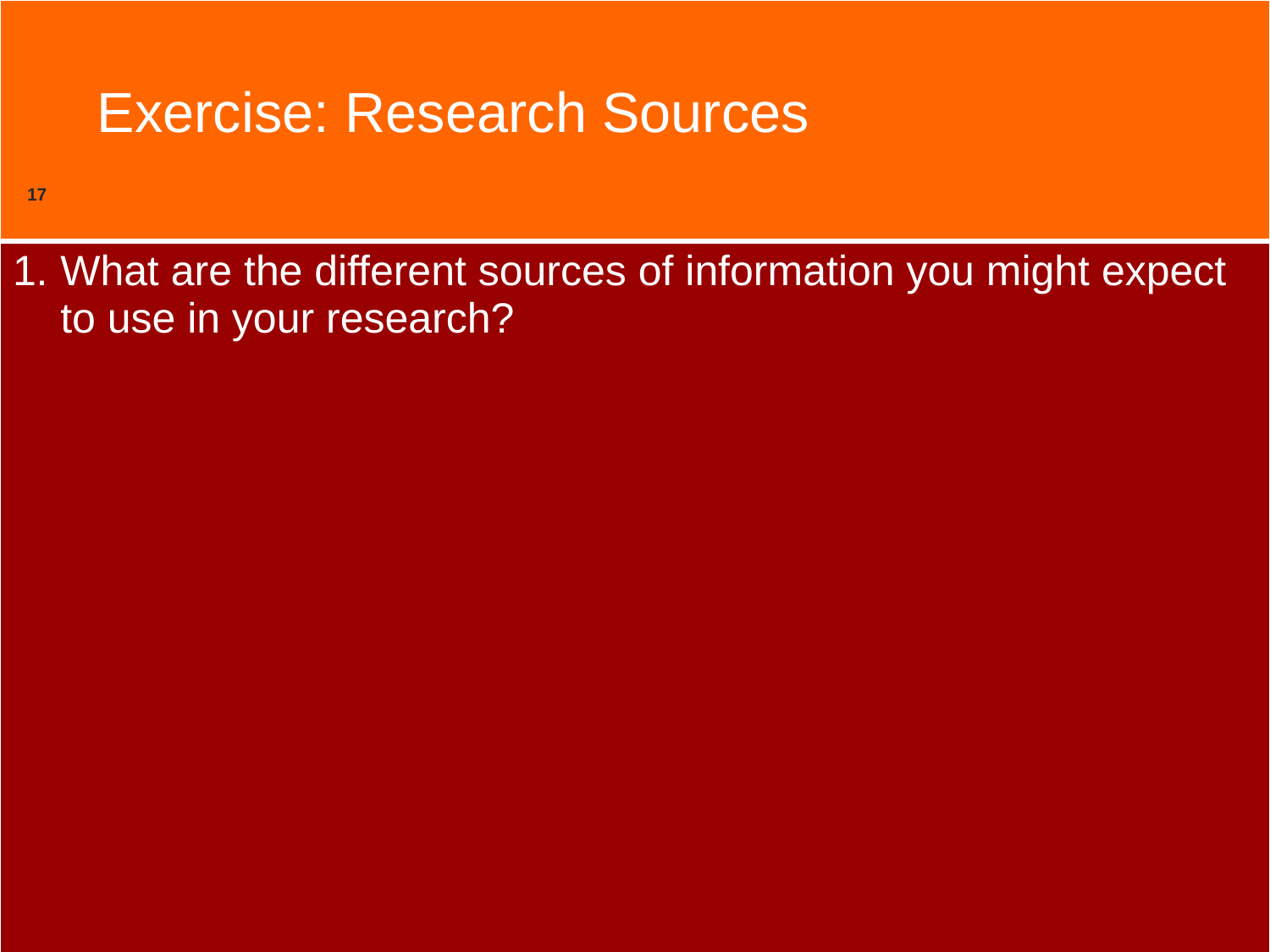

|  |
| --- |
# Exercise: Research Sources
17
| What are the different sources of information you might expect to use in your research? |
| --- |